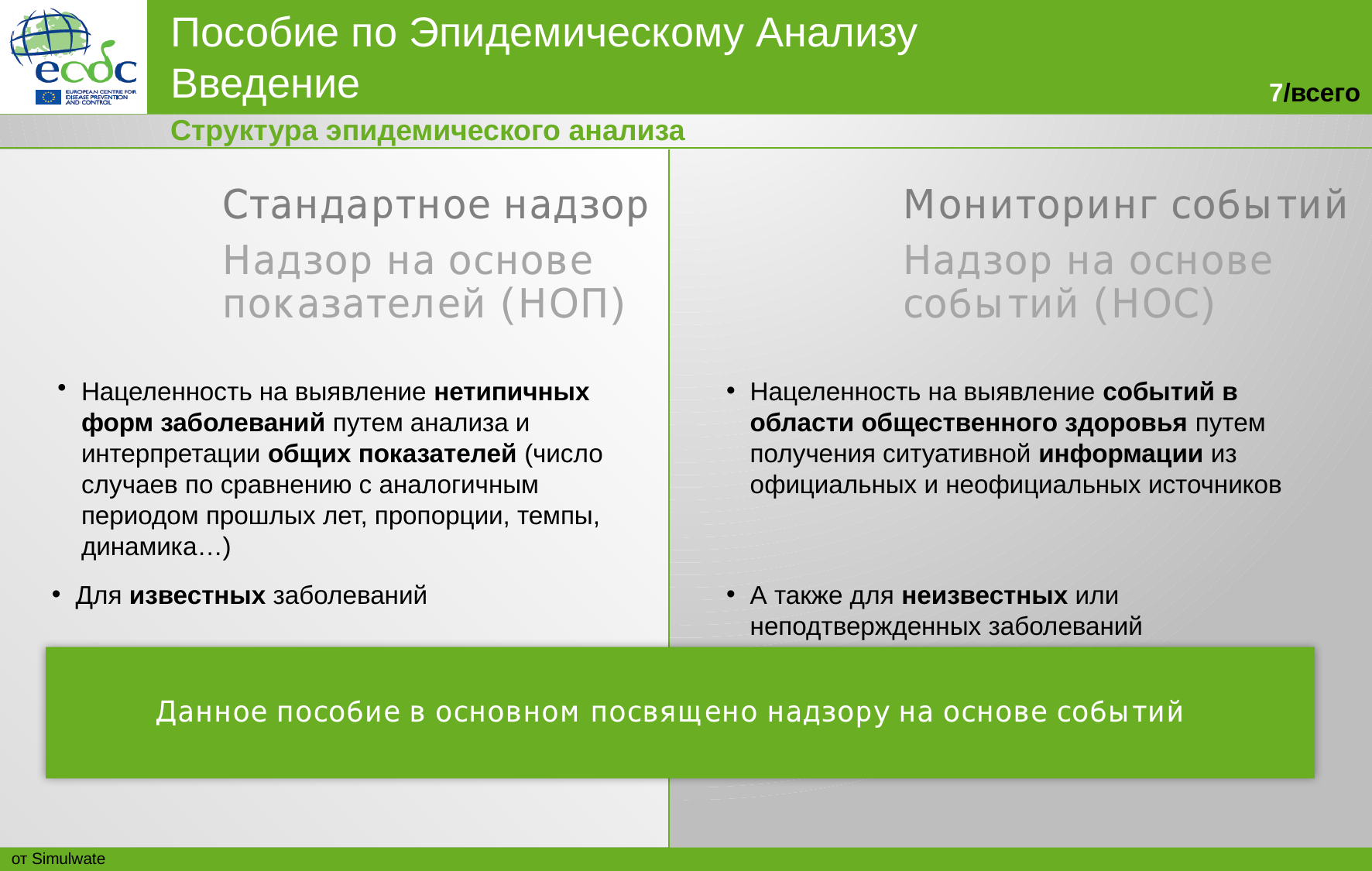

Структура эпидемического анализа

Стандартное надзор
Надзор на основе показателей (НОП)
Мониторинг событий
Надзор на основе событий (НОС)
Нацеленность на выявление нетипичных форм заболеваний путем анализа и интерпретации общих показателей (число случаев по сравнению с аналогичным периодом прошлых лет, пропорции, темпы, динамика…)

Нацеленность на выявление событий в области общественного здоровья путем получения ситуативной информации из официальных и неофициальных источников
Для известных заболеваний
А также для неизвестных или неподтвержденных заболеваний
Данное пособие в основном посвящено надзору на основе событий